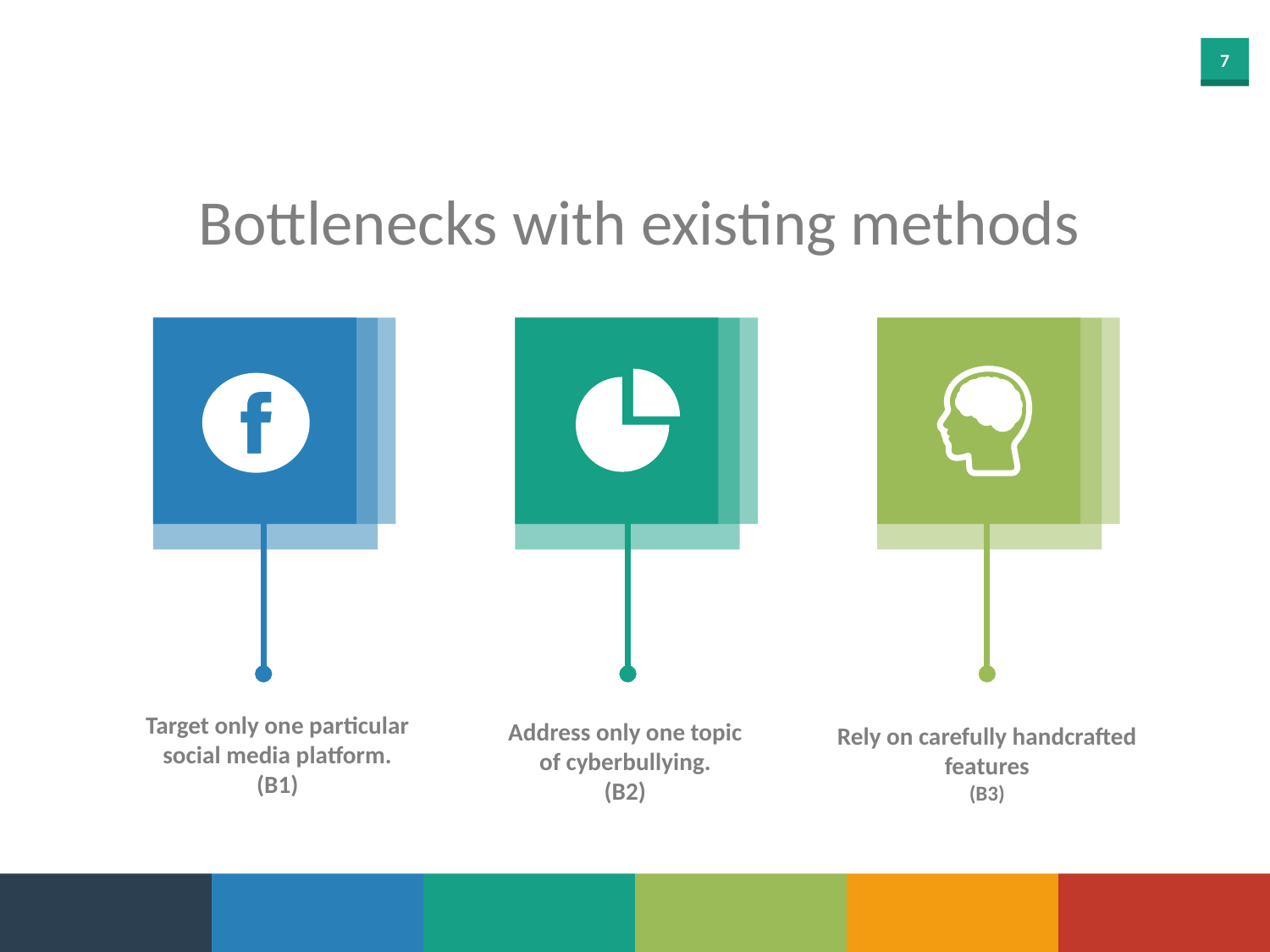

Bottlenecks with existing methods

Target only one particular social media platform.
(B1)

Address only one topic of cyberbullying.
(B2)

Rely on carefully handcrafted features
(B3)